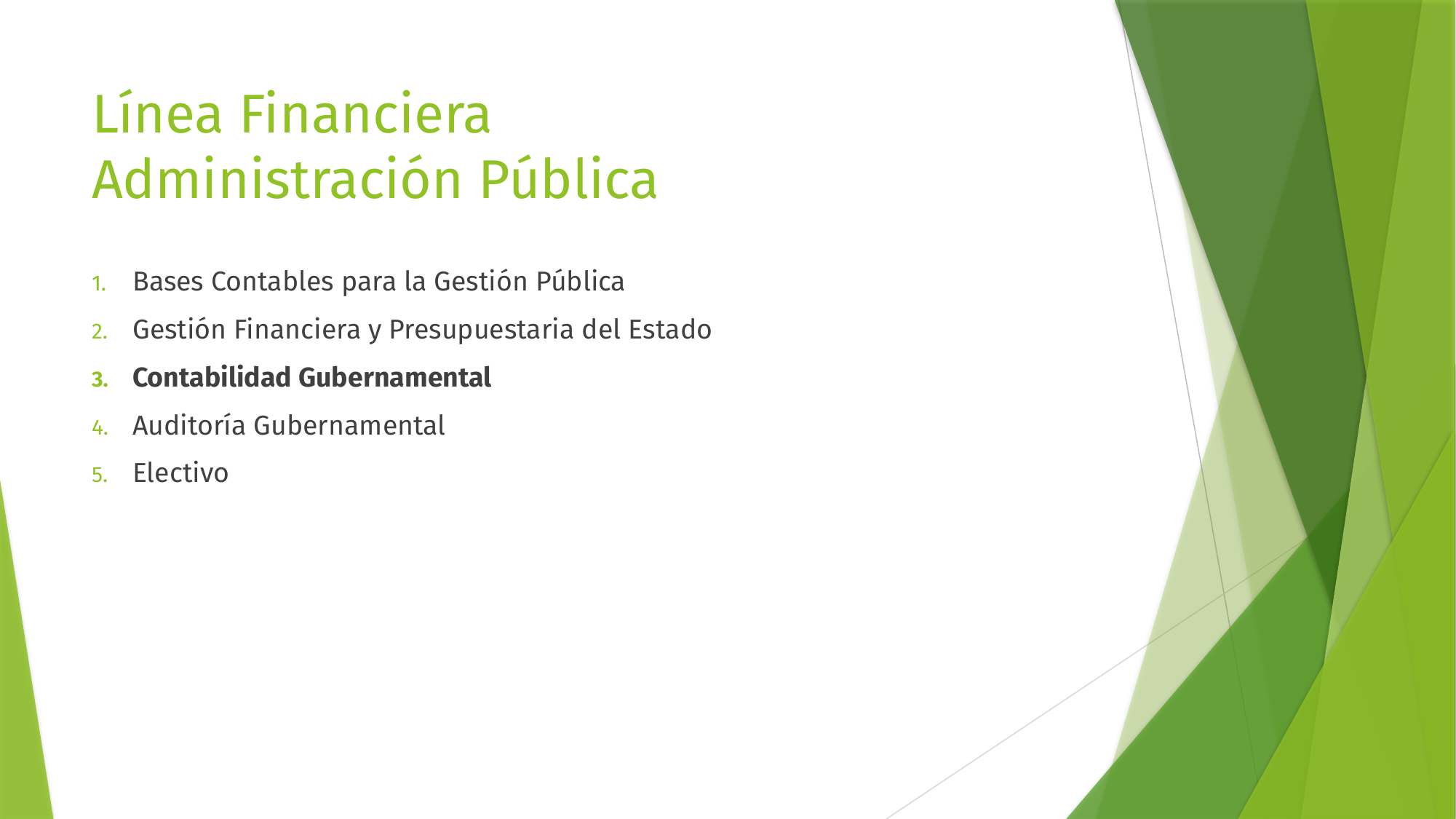

# Línea Financiera Administración Pública
Bases Contables para la Gestión Pública
Gestión Financiera y Presupuestaria del Estado
Contabilidad Gubernamental
Auditoría Gubernamental
Electivo